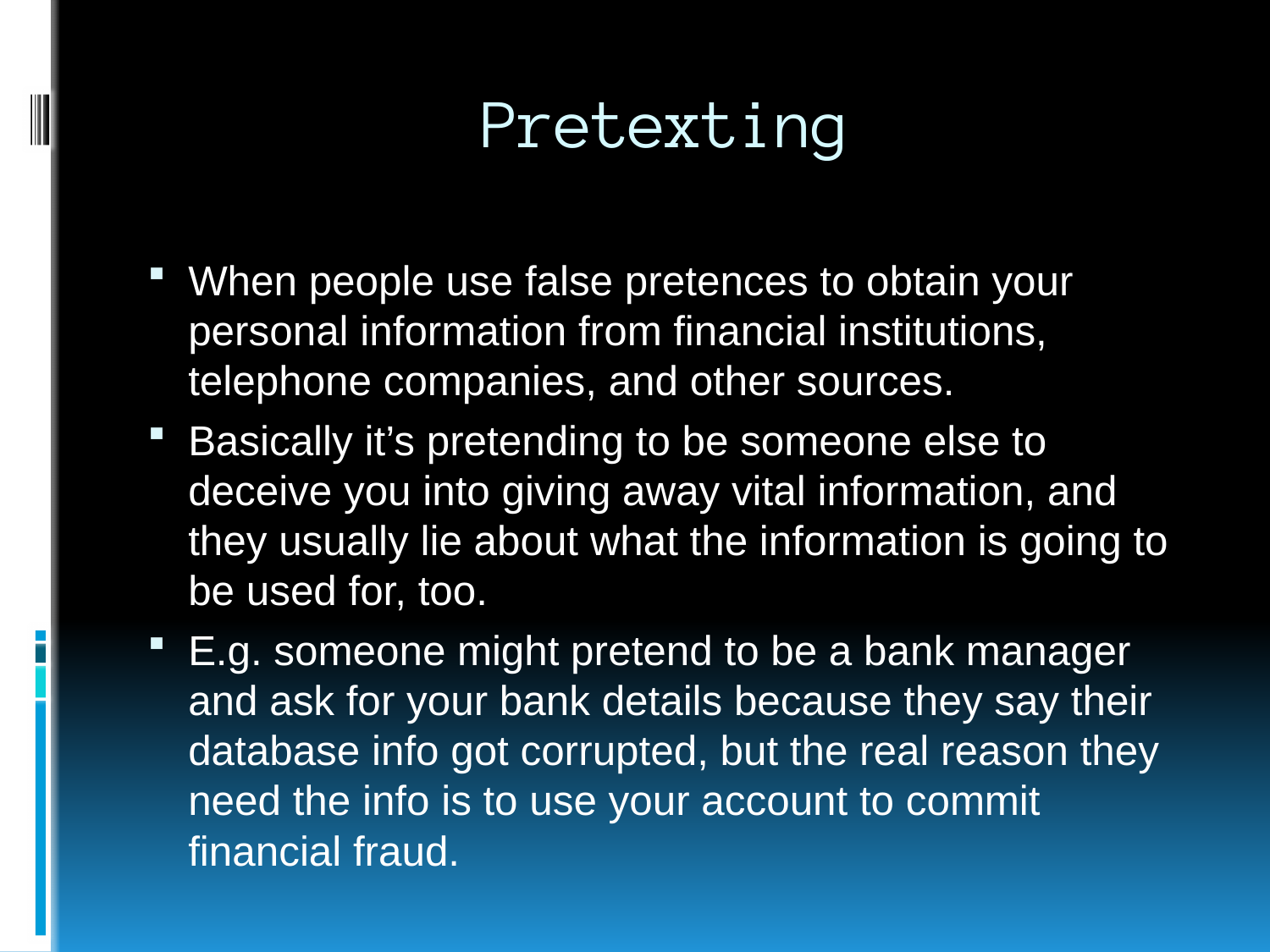

# Pretexting
When people use false pretences to obtain your personal information from financial institutions, telephone companies, and other sources.
Basically it’s pretending to be someone else to deceive you into giving away vital information, and they usually lie about what the information is going to be used for, too.
E.g. someone might pretend to be a bank manager and ask for your bank details because they say their database info got corrupted, but the real reason they need the info is to use your account to commit financial fraud.